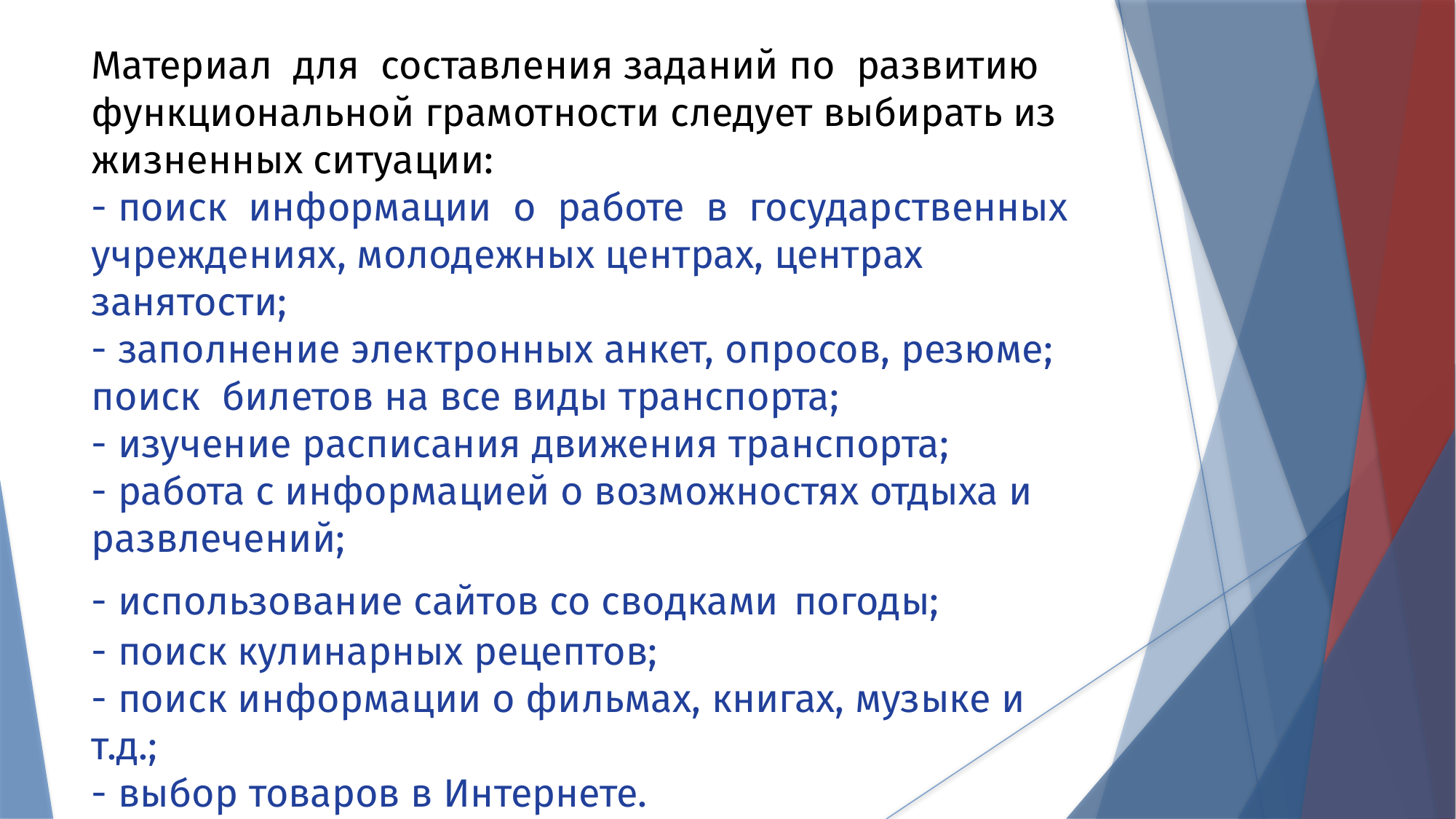

Материал  для  составления заданий по  развитию функциональной грамотности следует выбирать из жизненных ситуации:
- поиск  информации  о  работе  в  государственных  учреждениях, молодежных центрах, центрах занятости;
- заполнение электронных анкет, опросов, резюме;
поиск  билетов на все виды транспорта;
- изучение расписания движения транспорта;
- работа с информацией о возможностях отдыха и развлечений;
- использование сайтов со сводками погоды;
- поиск кулинарных рецептов;
- поиск информации о фильмах, книгах, музыке и т.д.;
- выбор товаров в Интернете.